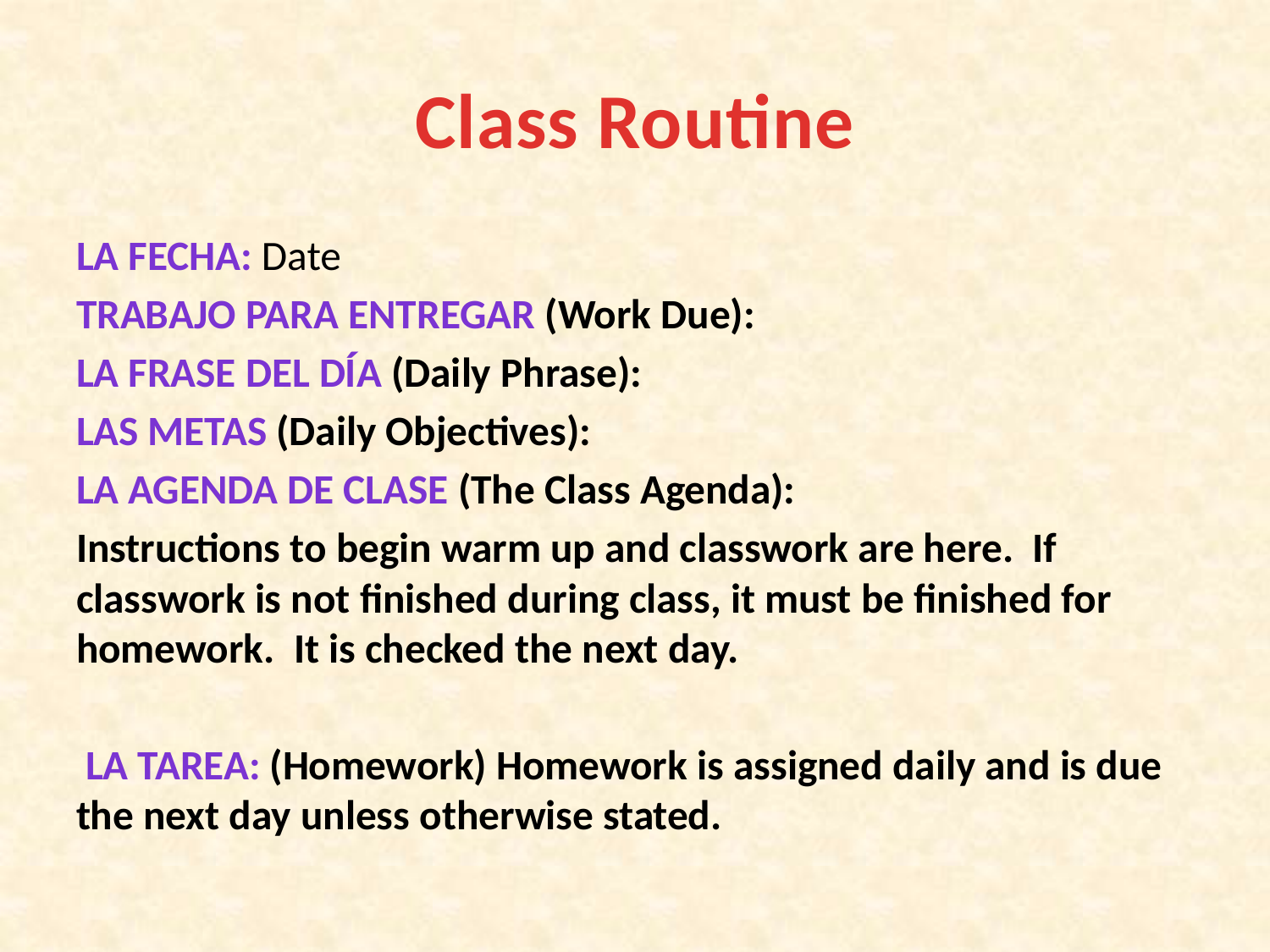

# Class Routine
La Fecha: Date
Trabajo para Entregar (Work Due):
La Frase del Día (Daily Phrase):
Las Metas (Daily Objectives):
La Agenda de Clase (The Class Agenda):
Instructions to begin warm up and classwork are here.  If classwork is not finished during class, it must be finished for homework.  It is checked the next day.

 La Tarea: (Homework) Homework is assigned daily and is due the next day unless otherwise stated.